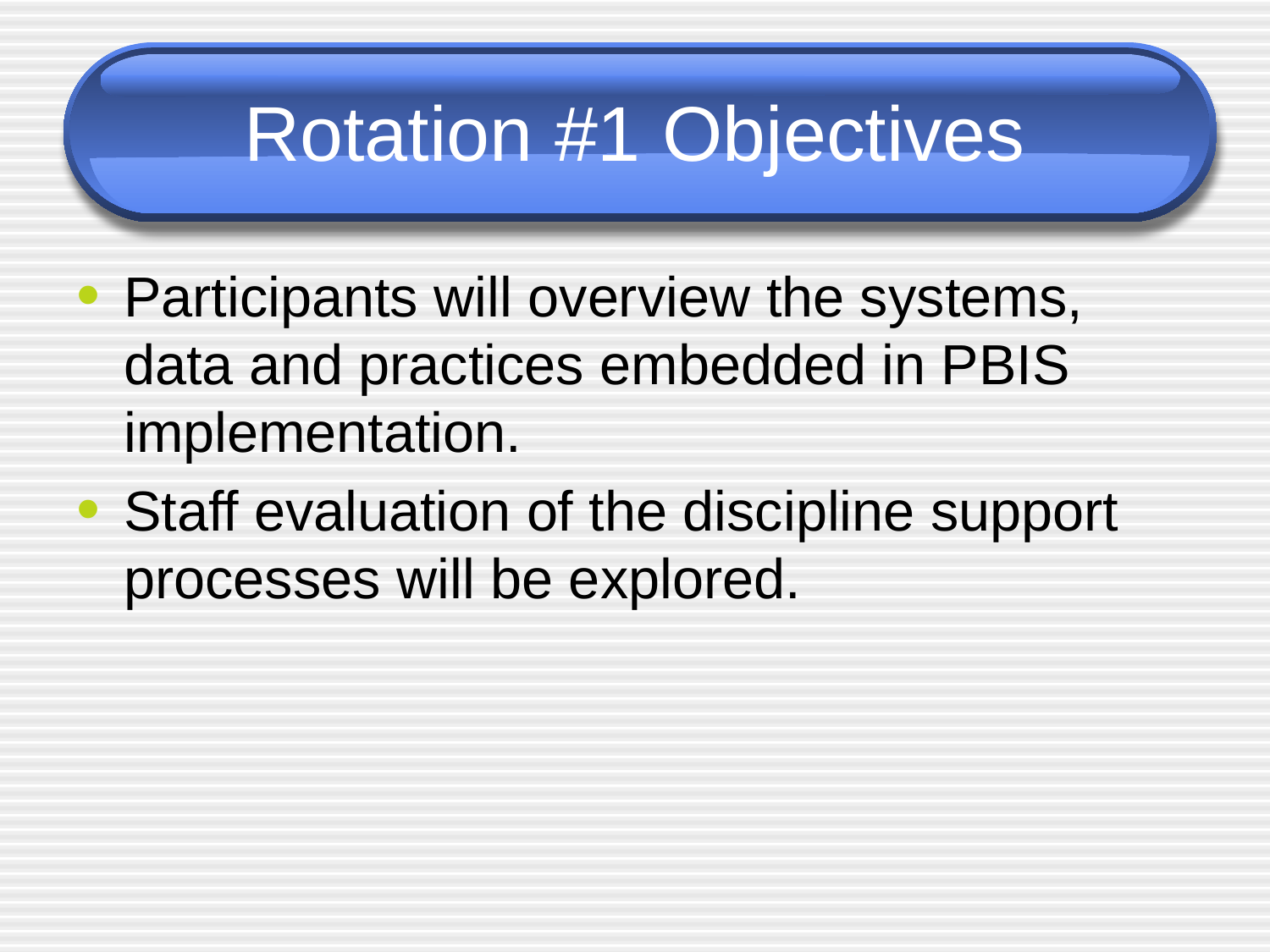

# Rotation #1 Objectives
Participants will overview the systems, data and practices embedded in PBIS implementation.
Staff evaluation of the discipline support processes will be explored.